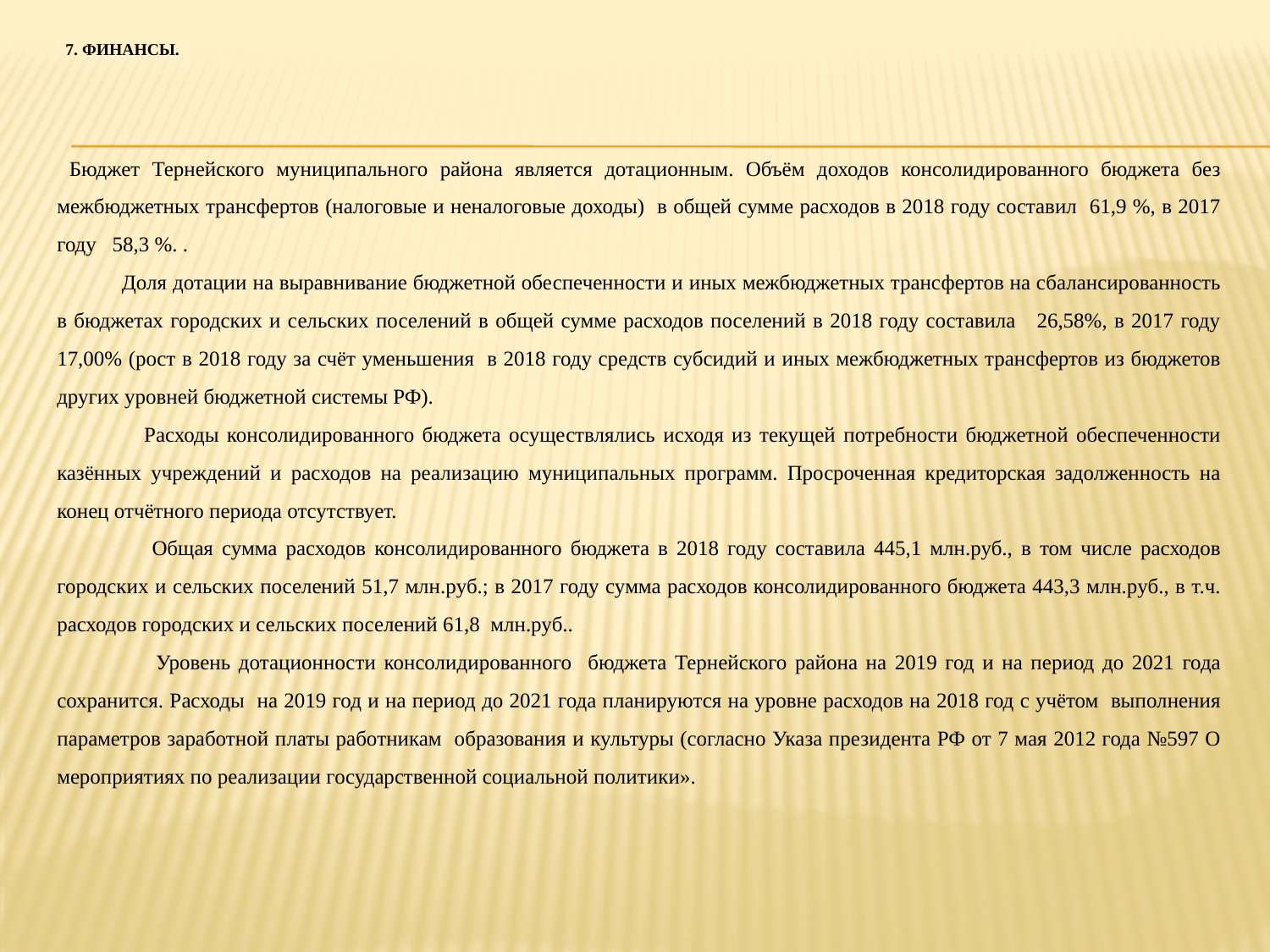

# 7. Финансы.
 Бюджет Тернейского муниципального района является дотационным. Объём доходов консолидированного бюджета без межбюджетных трансфертов (налоговые и неналоговые доходы)  в общей сумме расходов в 2018 году составил  61,9 %, в 2017 году   58,3 %. .
           Доля дотации на выравнивание бюджетной обеспеченности и иных межбюджетных трансфертов на сбалансированность в бюджетах городских и сельских поселений в общей сумме расходов поселений в 2018 году составила   26,58%, в 2017 году 17,00% (рост в 2018 году за счёт уменьшения  в 2018 году средств субсидий и иных межбюджетных трансфертов из бюджетов других уровней бюджетной системы РФ).
           Расходы консолидированного бюджета осуществлялись исходя из текущей потребности бюджетной обеспеченности казённых учреждений и расходов на реализацию муниципальных программ. Просроченная кредиторская задолженность на конец отчётного периода отсутствует.
           Общая сумма расходов консолидированного бюджета в 2018 году составила 445,1 млн.руб., в том числе расходов городских и сельских поселений 51,7 млн.руб.; в 2017 году сумма расходов консолидированного бюджета 443,3 млн.руб., в т.ч. расходов городских и сельских поселений 61,8  млн.руб..
            Уровень дотационности консолидированного  бюджета Тернейского района на 2019 год и на период до 2021 года сохранится. Расходы  на 2019 год и на период до 2021 года планируются на уровне расходов на 2018 год с учётом  выполнения параметров заработной платы работникам  образования и культуры (согласно Указа президента РФ от 7 мая 2012 года №597 О мероприятиях по реализации государственной социальной политики».